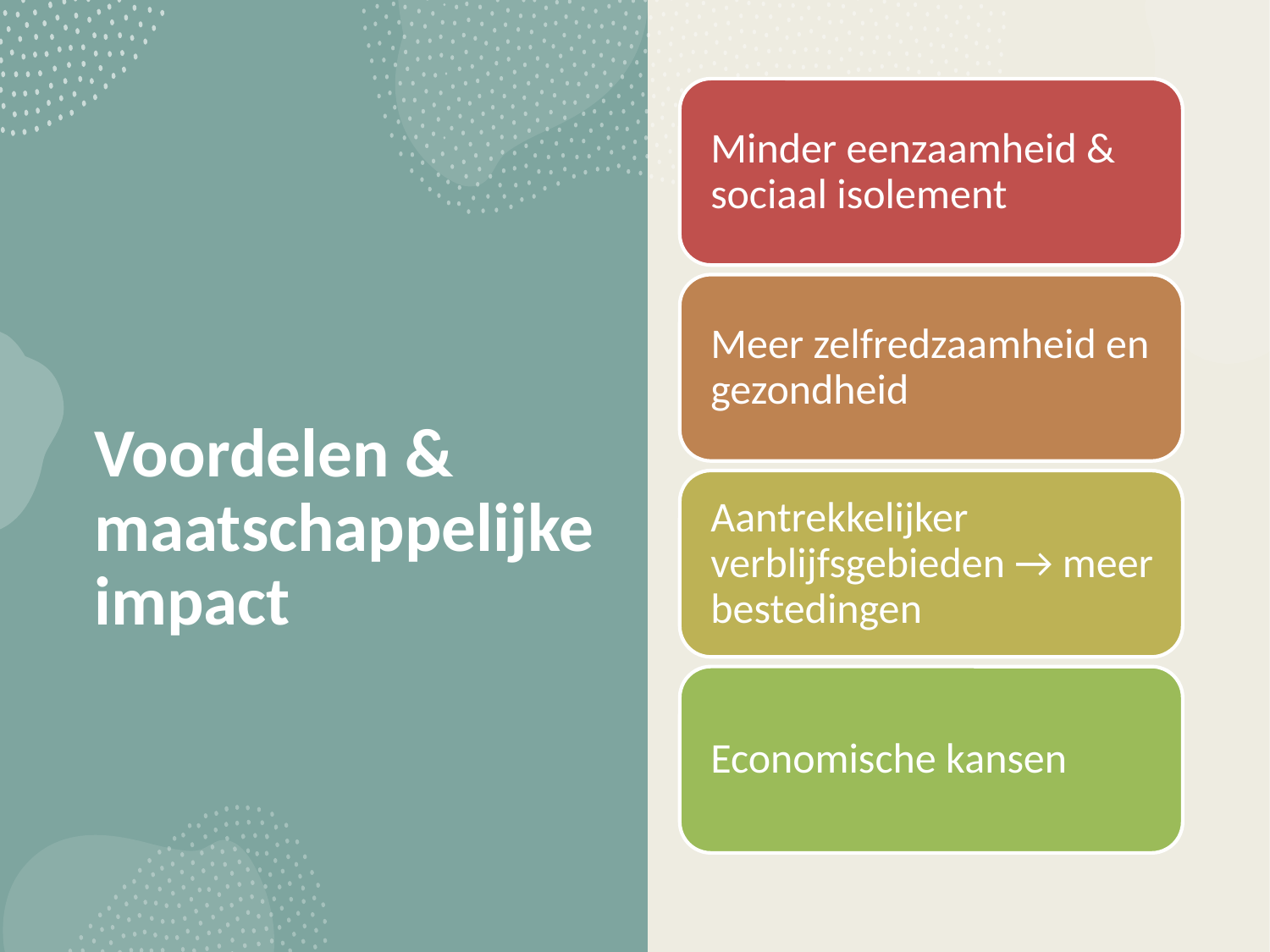

Minder eenzaamheid & sociaal isolement
Meer zelfredzaamheid en gezondheid
Aantrekkelijker verblijfsgebieden → meer bestedingen
Economische kansen
# Voordelen & maatschappelijke impact